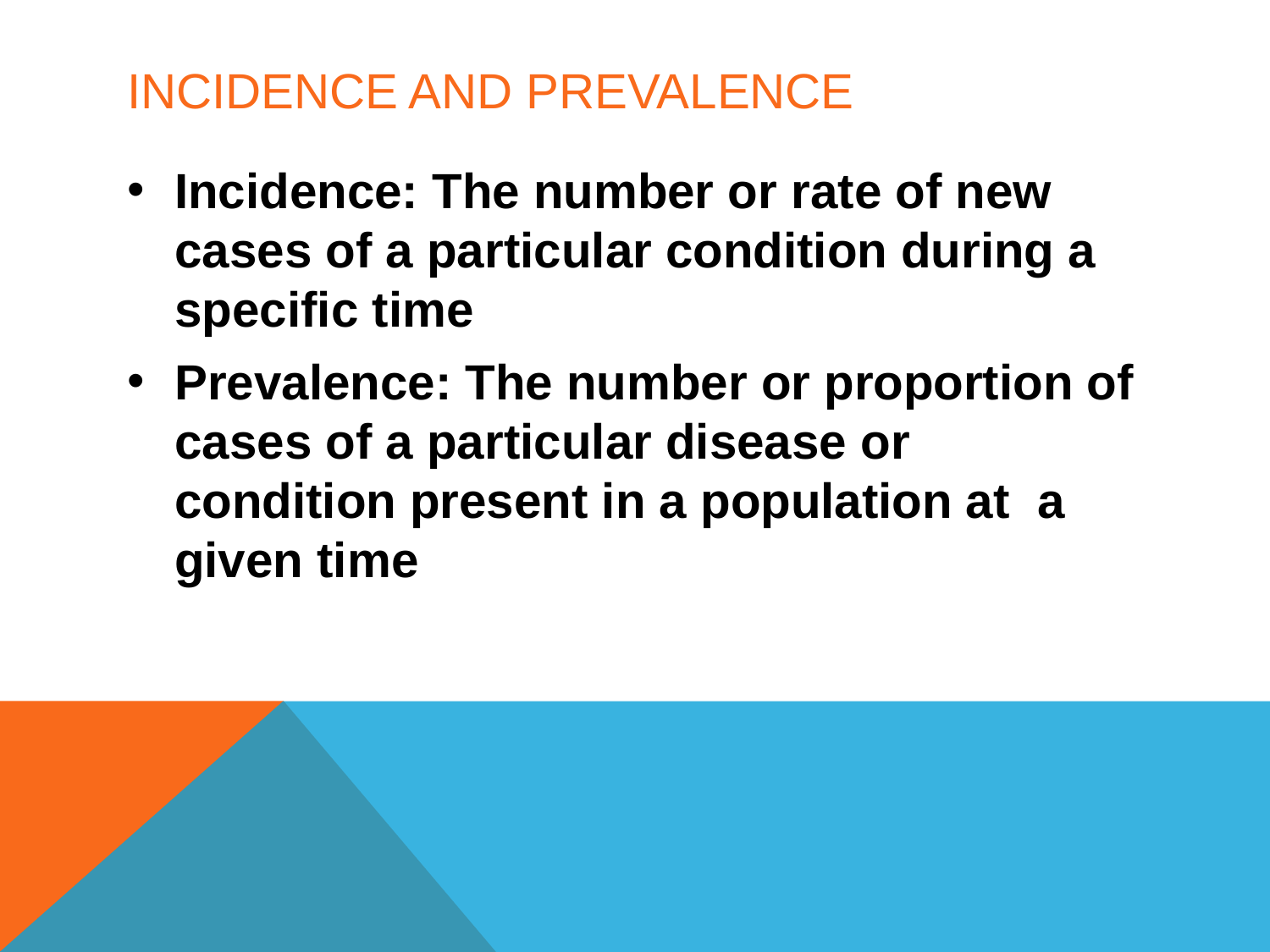

# Incidence and prevalence
Incidence: The number or rate of new cases of a particular condition during a specific time
Prevalence: The number or proportion of cases of a particular disease or condition present in a population at  a given time